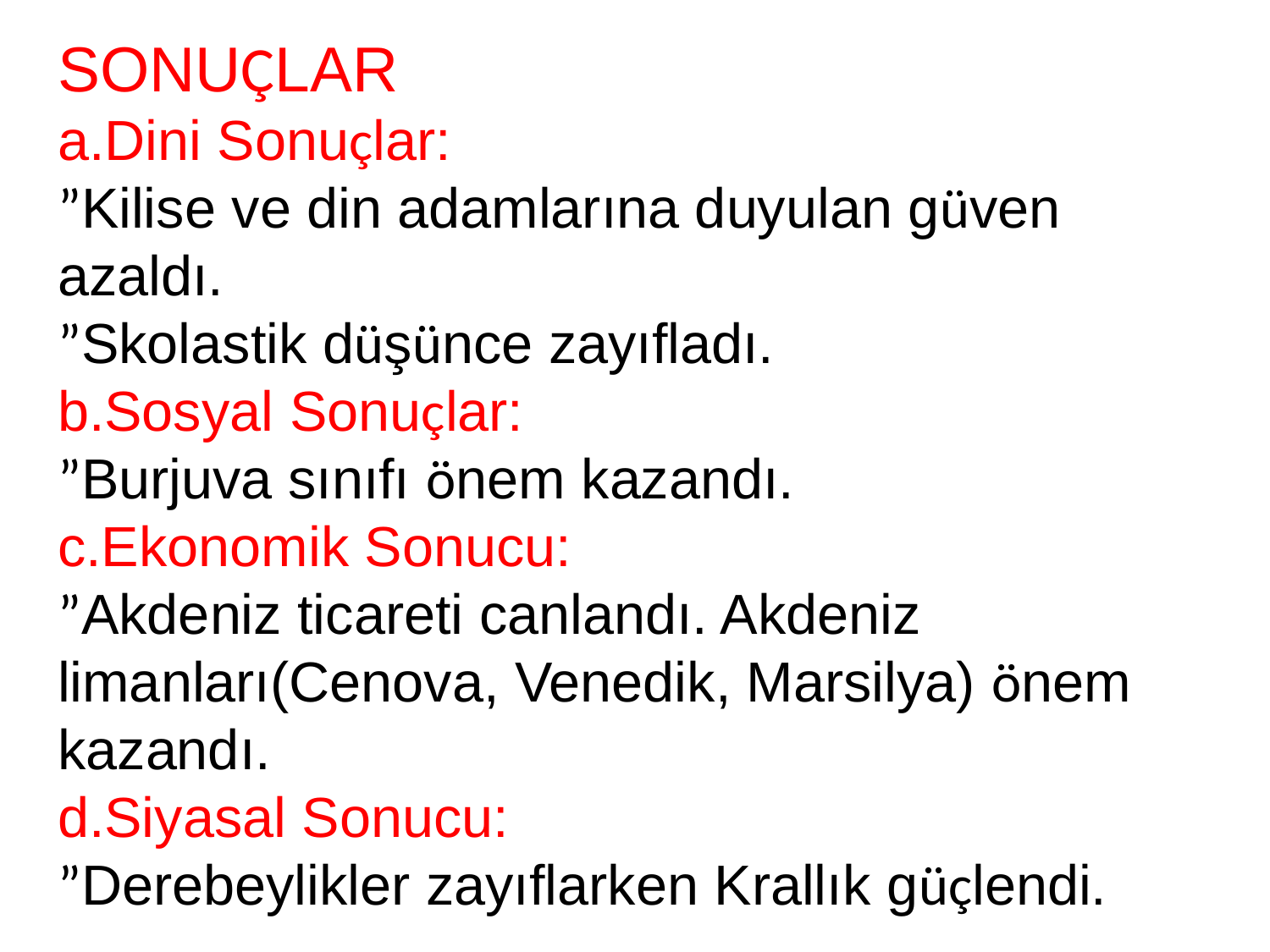

SONUÇLAR
a.Dini Sonuçlar:
”Kilise ve din adamlarına duyulan güven azaldı.
”Skolastik düşünce zayıfladı.
b.Sosyal Sonuçlar:
”Burjuva sınıfı önem kazandı.
c.Ekonomik Sonucu:
”Akdeniz ticareti canlandı. Akdeniz limanları(Cenova, Venedik, Marsilya) önem kazandı.
d.Siyasal Sonucu:
”Derebeylikler zayıflarken Krallık güçlendi.